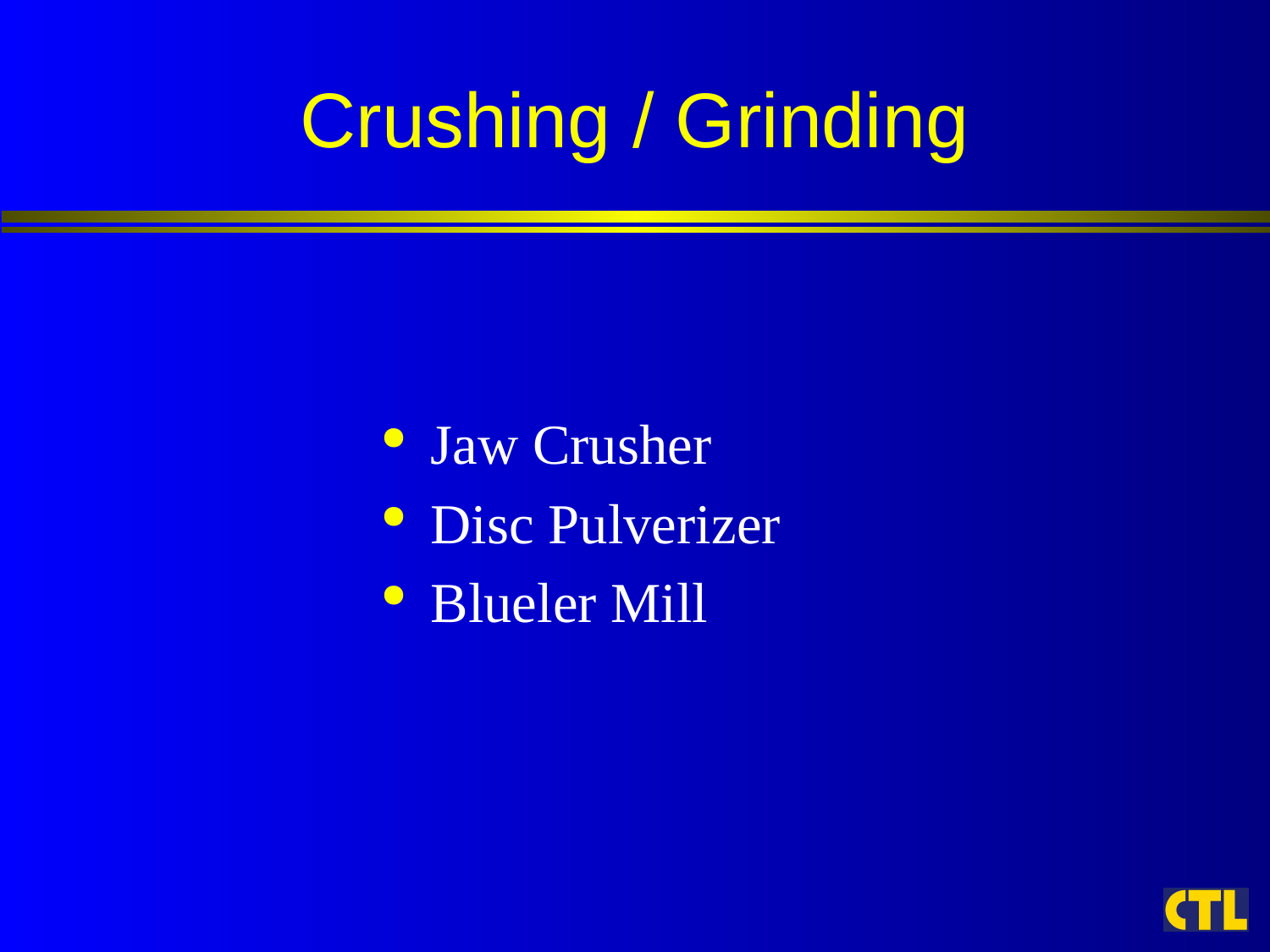

# Crushing / Grinding
Jaw Crusher
Disc Pulverizer
Blueler Mill